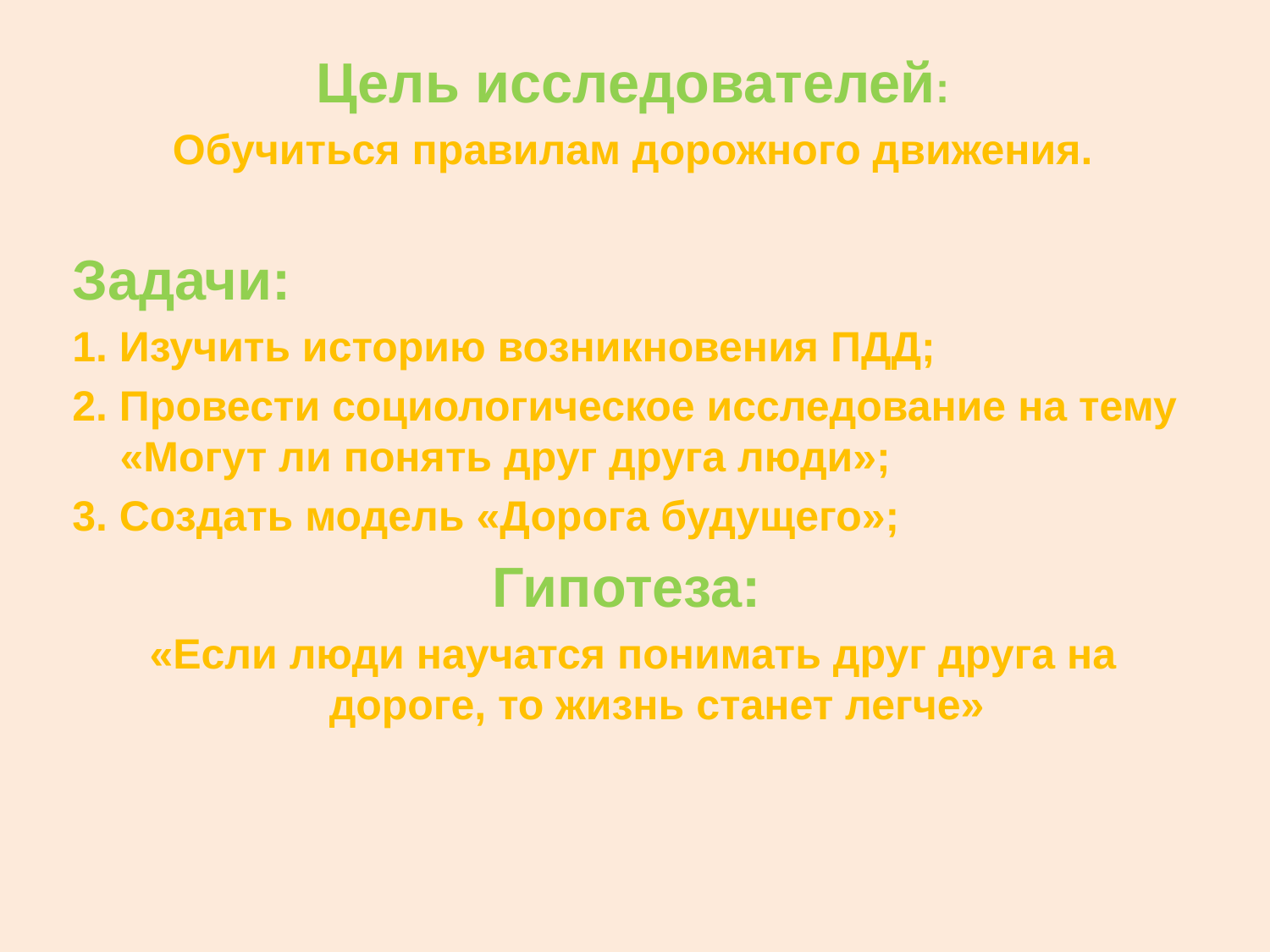

Цель исследователей:
Обучиться правилам дорожного движения.

Задачи:
1. Изучить историю возникновения ПДД;
2. Провести социологическое исследование на тему «Могут ли понять друг друга люди»;
3. Создать модель «Дорога будущего»;
Гипотеза:
«Если люди научатся понимать друг друга на дороге, то жизнь станет легче»